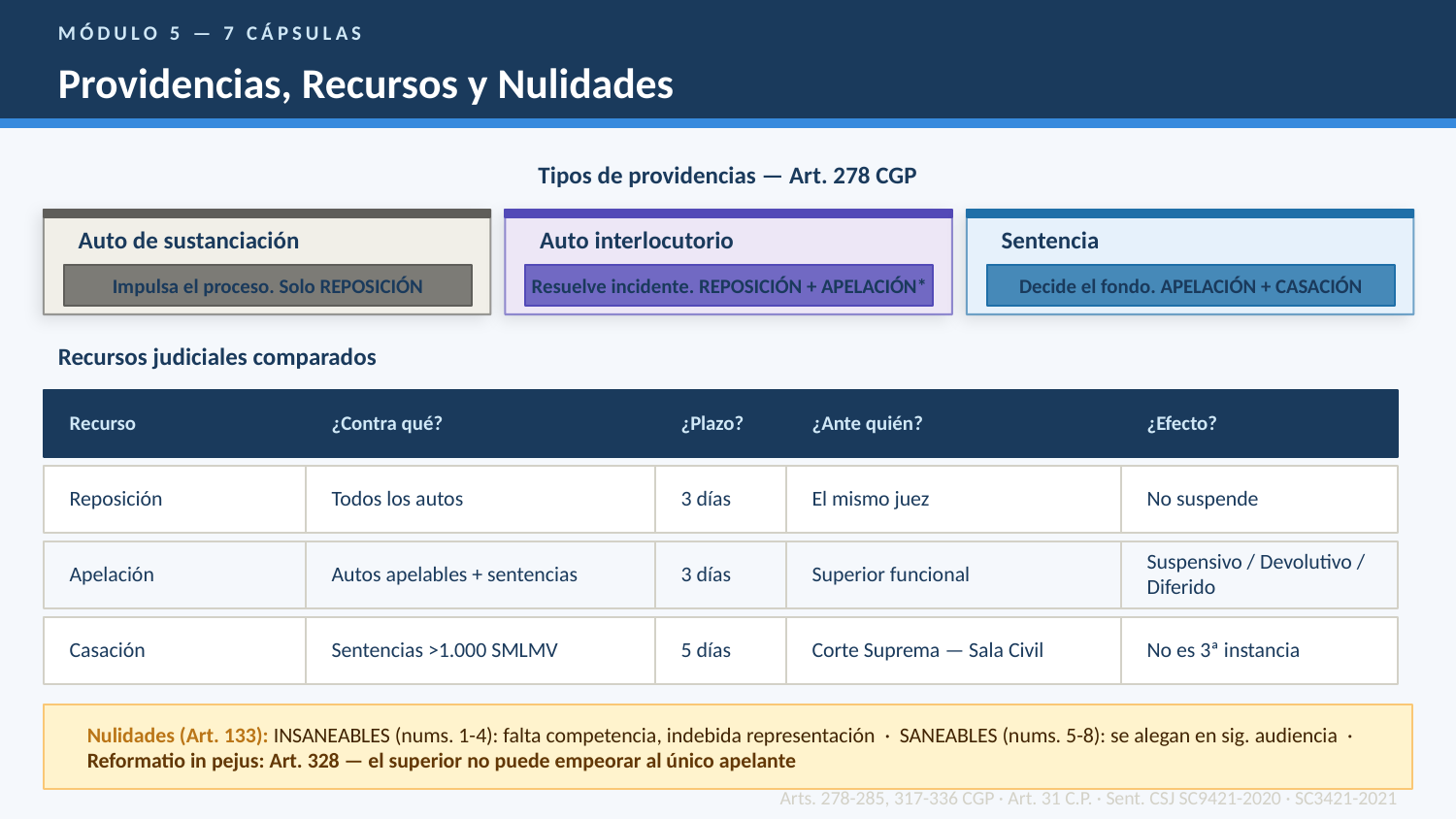

MÓDULO 5 — 7 CÁPSULAS
Providencias, Recursos y Nulidades

Tipos de providencias — Art. 278 CGP

Auto de sustanciación
Auto interlocutorio
Sentencia

Impulsa el proceso. Solo REPOSICIÓN

Resuelve incidente. REPOSICIÓN + APELACIÓN*

Decide el fondo. APELACIÓN + CASACIÓN
Recursos judiciales comparados

Recurso
¿Contra qué?
¿Plazo?
¿Ante quién?
¿Efecto?

Reposición
Todos los autos
3 días
El mismo juez
No suspende

Apelación
Autos apelables + sentencias
3 días
Superior funcional
Suspensivo / Devolutivo / Diferido

Casación
Sentencias >1.000 SMLMV
5 días
Corte Suprema — Sala Civil
No es 3ª instancia

Nulidades (Art. 133): INSANEABLES (nums. 1-4): falta competencia, indebida representación  ·  SANEABLES (nums. 5-8): se alegan en sig. audiencia  ·  Reformatio in pejus: Art. 328 — el superior no puede empeorar al único apelante
Arts. 278-285, 317-336 CGP · Art. 31 C.P. · Sent. CSJ SC9421-2020 · SC3421-2021